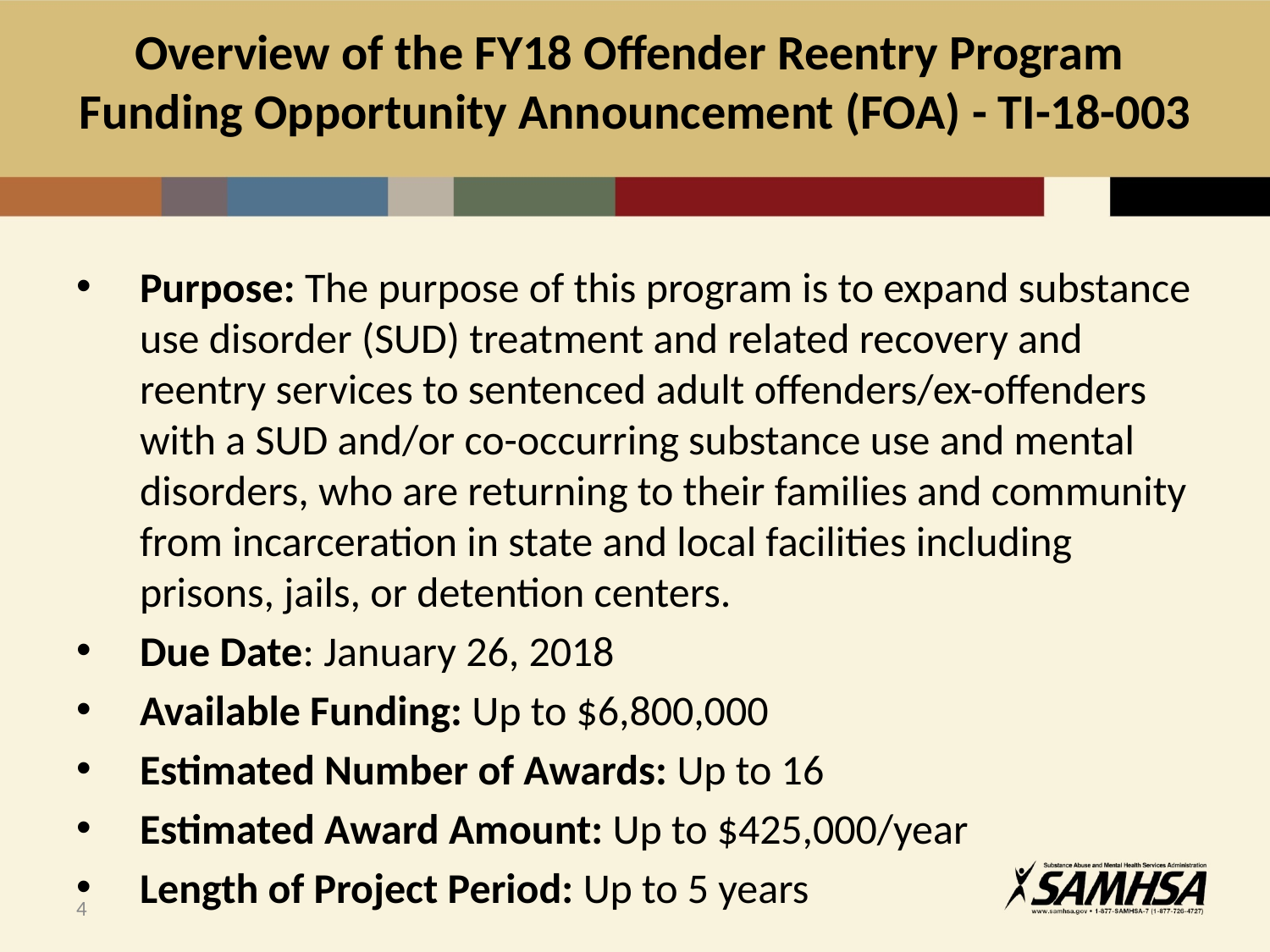

# Overview of the FY18 Offender Reentry Program Funding Opportunity Announcement (FOA) - TI-18-003
Purpose: The purpose of this program is to expand substance use disorder (SUD) treatment and related recovery and reentry services to sentenced adult offenders/ex-offenders with a SUD and/or co-occurring substance use and mental disorders, who are returning to their families and community from incarceration in state and local facilities including prisons, jails, or detention centers.
Due Date: January 26, 2018
Available Funding: Up to $6,800,000
Estimated Number of Awards: Up to 16
Estimated Award Amount: Up to $425,000/year
Length of Project Period: Up to 5 years

4